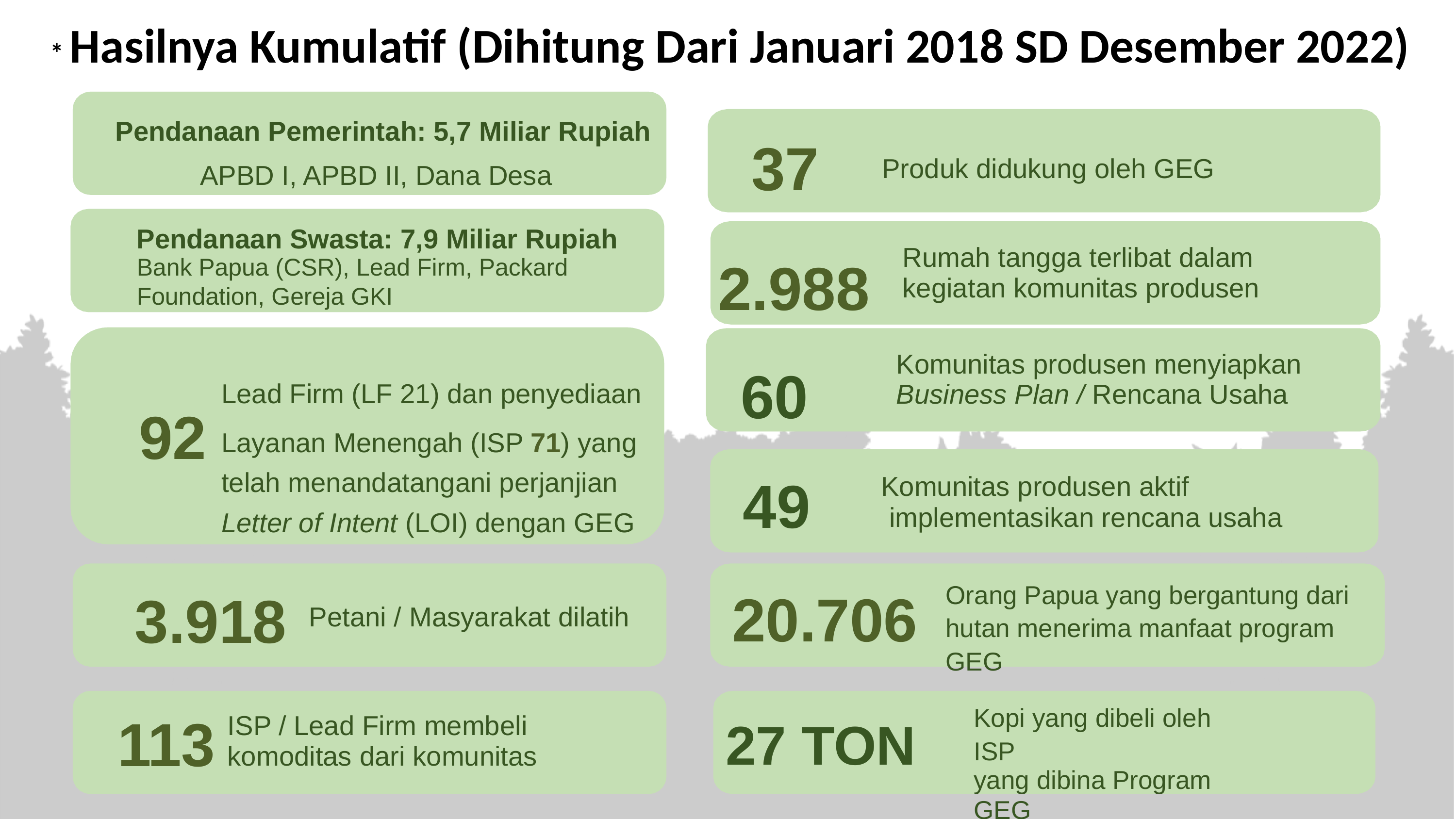

* Hasilnya Kumulatif (Dihitung Dari Januari 2018 SD Desember 2022)
Orang papua yang tergantung hutan dan menerima manfaat program GEG

Pendanaan Pemerintah: 5,7 Miliar Rupiah
APBD I, APBD II, Dana Desa
37
Produk didukung oleh GEG

Pendanaan Swasta: 7,9 Miliar Rupiah
Bank Papua (CSR), Lead Firm, Packard
Foundation, Gereja GKI

Rumah tangga terlibat dalam
kegiatan komunitas produsen
2.988

Komunitas produsen menyiapkan
Business Plan / Rencana Usaha
60
49
Lead Firm (LF 21) dan penyediaan
Layanan Menengah (ISP 71) yang
telah menandatangani perjanjian
Letter of Intent (LOI) dengan GEG
92

Komunitas produsen aktif
implementasikan rencana usaha

Orang Papua yang bergantung dari hutan menerima manfaat program GEG
20.706
3.918
Petani / Masyarakat dilatih

Kopi yang dibeli oleh ISP
yang dibina Program
GEG
113
ISP / Lead Firm membeli
komoditas dari komunitas
27 TON